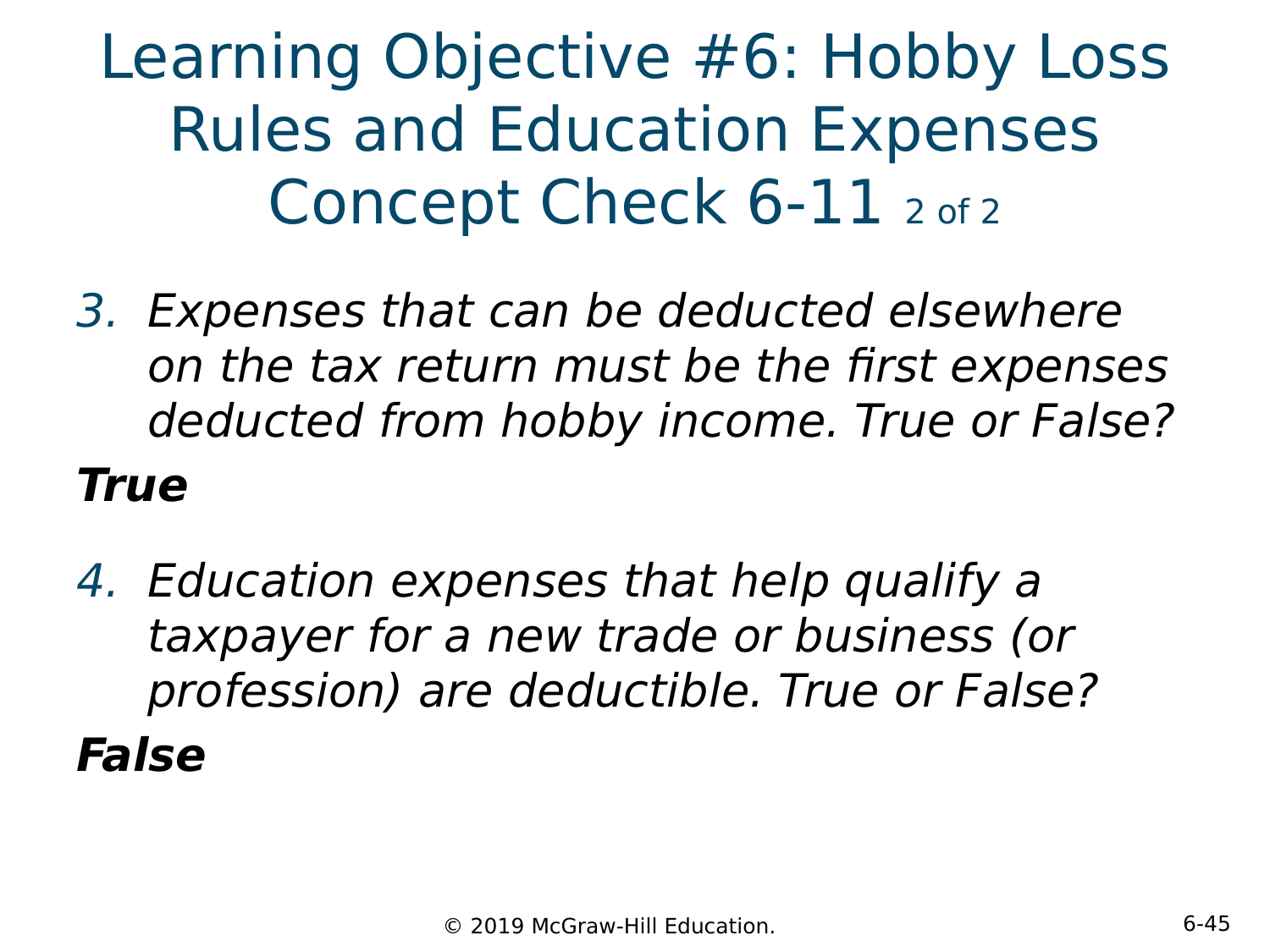

# Learning Objective #6: Hobby Loss Rules and Education Expenses Concept Check 6-11 2 of 2
Expenses that can be deducted elsewhere on the tax return must be the first expenses deducted from hobby income. True or False?
True
Education expenses that help qualify a taxpayer for a new trade or business (or profession) are deductible. True or False?
False